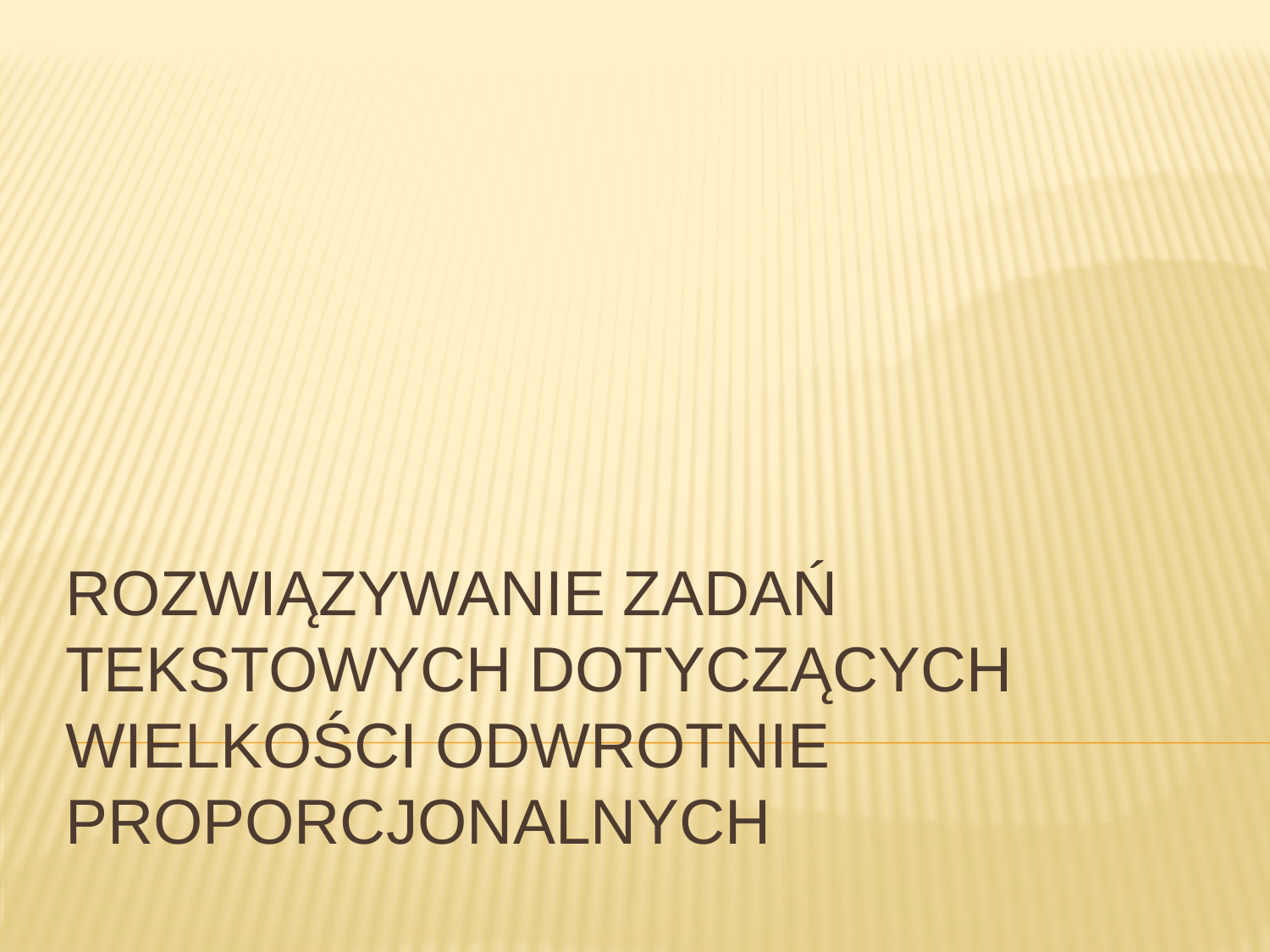

# Rozwiązywanie zadań tekstowych dotyczących wielkości odwrotnie proporcjonalnych